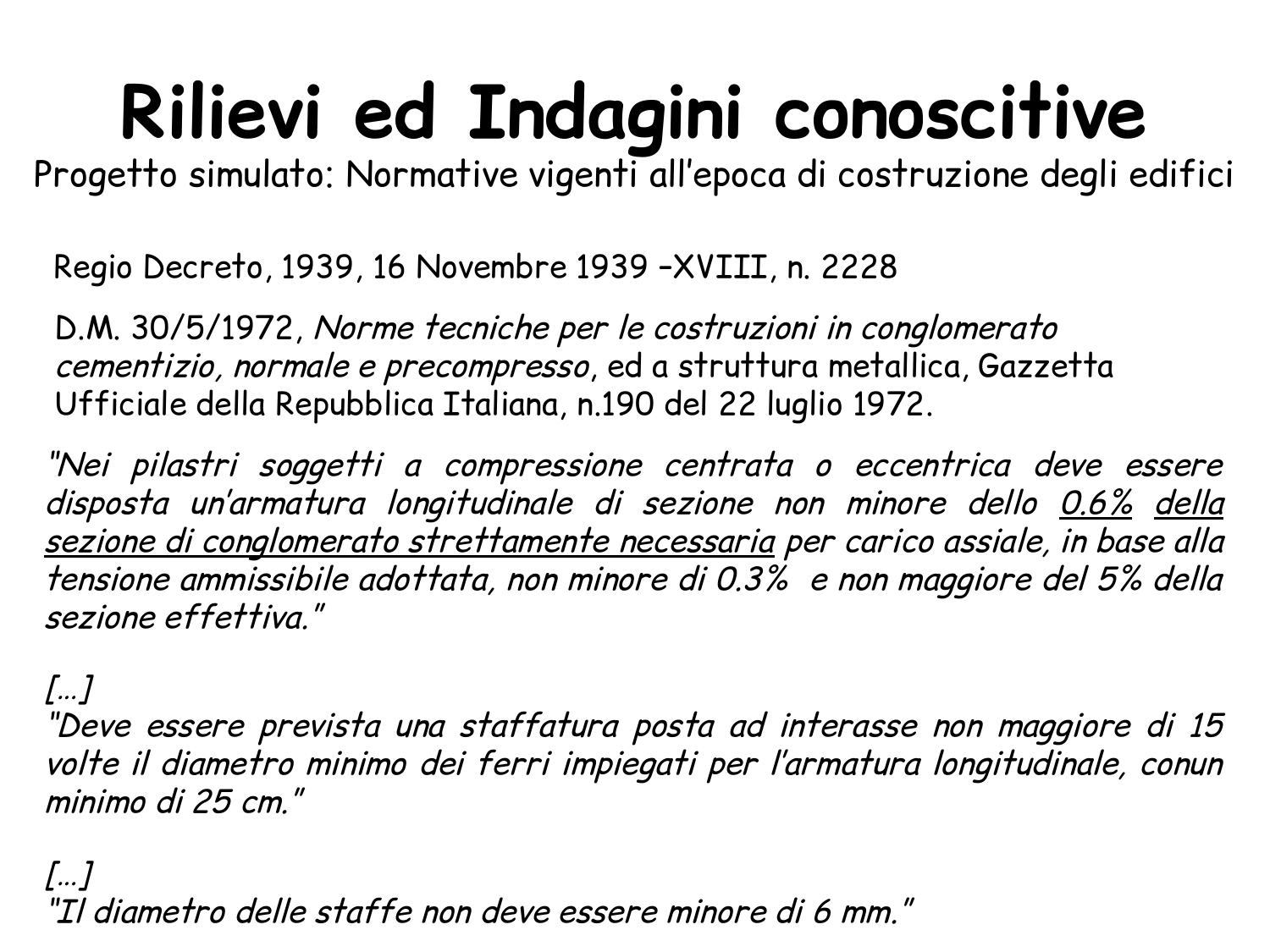

Rilievi ed Indagini conoscitive
Progetto simulato: Normative vigenti all’epoca di costruzione degli edifici

Regio Decreto, 1939, 16 Novembre 1939 –XVIII, n. 2228
D.M. 30/5/1972, Norme tecniche per le costruzioni in conglomerato cementizio, normale e precompresso, ed a struttura metallica, Gazzetta Ufficiale della Repubblica Italiana, n.190 del 22 luglio 1972.
“Nei pilastri soggetti a compressione centrata o eccentrica deve essere disposta un’armatura longitudinale di sezione non minore dello 0.6% della sezione di conglomerato strettamente necessaria per carico assiale, in base alla tensione ammissibile adottata, non minore di 0.3%  e non maggiore del 5% della sezione effettiva.”
[…]
“Deve essere prevista una staffatura posta ad interasse non maggiore di 15 volte il diametro minimo dei ferri impiegati per l’armatura longitudinale, conun minimo di 25 cm.”
[…]
“Il diametro delle staffe non deve essere minore di 6 mm.”